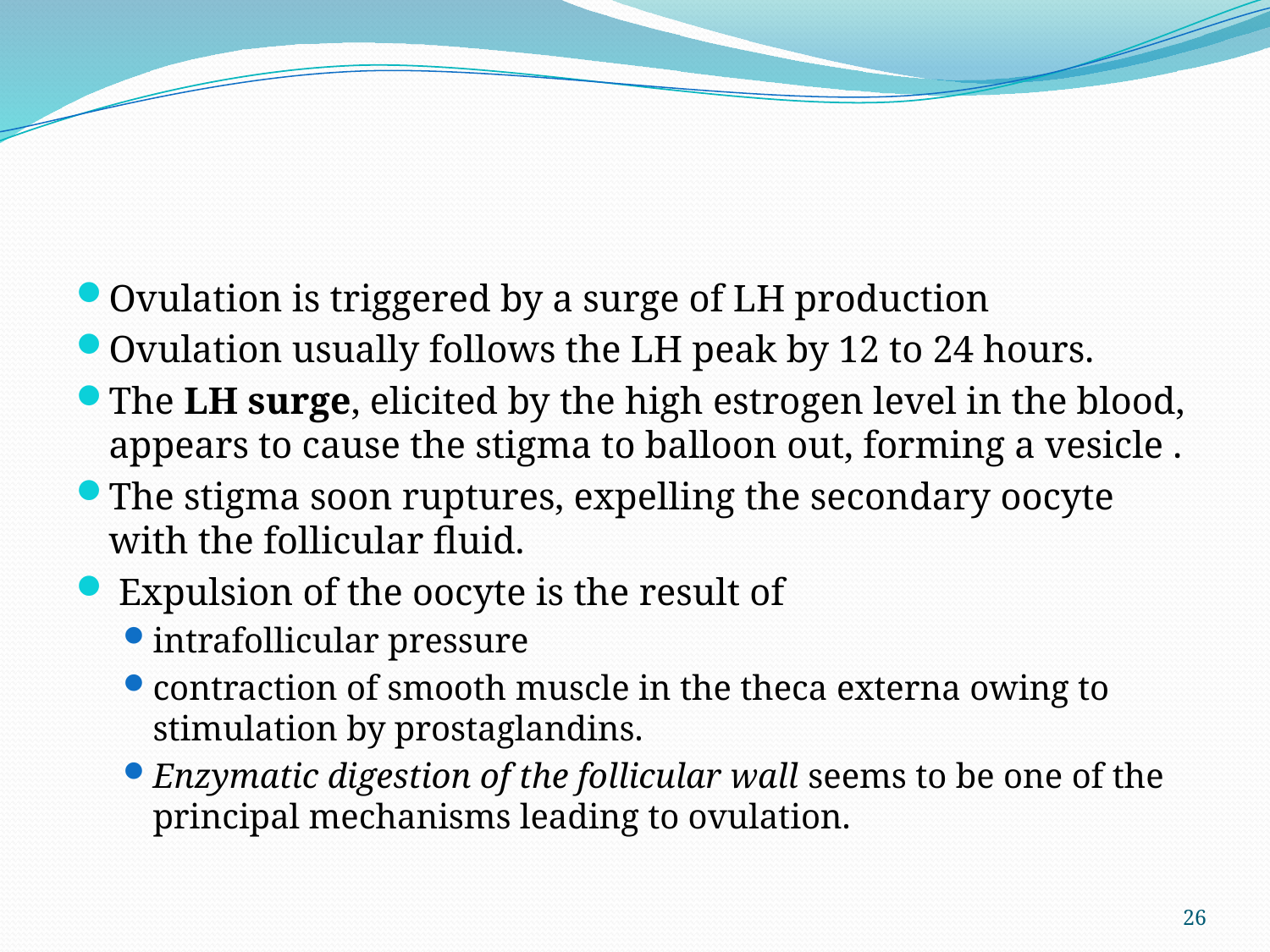

#
Ovulation is triggered by a surge of LH production
Ovulation usually follows the LH peak by 12 to 24 hours.
The LH surge, elicited by the high estrogen level in the blood, appears to cause the stigma to balloon out, forming a vesicle .
The stigma soon ruptures, expelling the secondary oocyte with the follicular fluid.
 Expulsion of the oocyte is the result of
intrafollicular pressure
contraction of smooth muscle in the theca externa owing to stimulation by prostaglandins.
Enzymatic digestion of the follicular wall seems to be one of the principal mechanisms leading to ovulation.
26